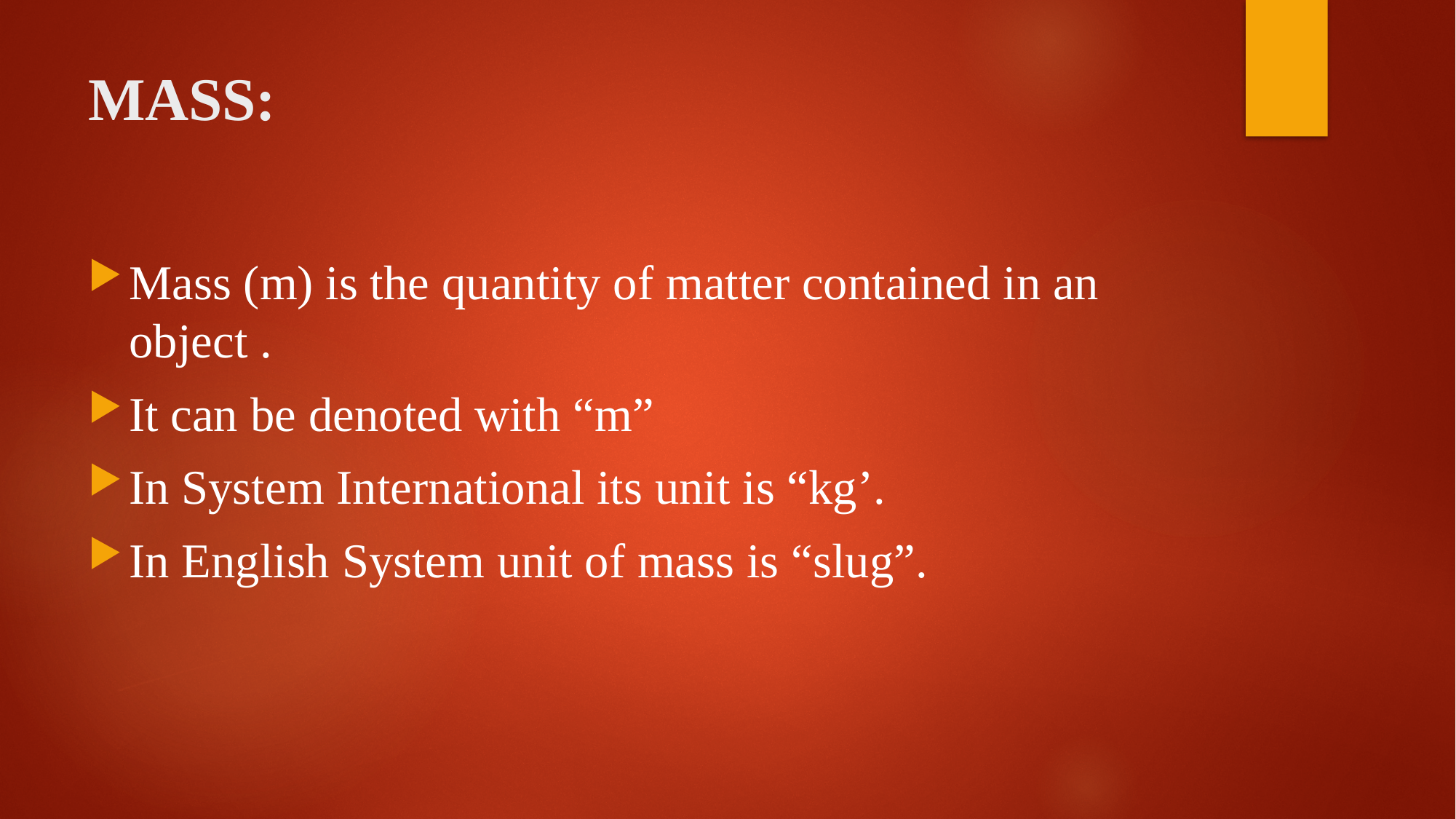

# MASS:
Mass (m) is the quantity of matter contained in an object .
It can be denoted with “m”
In System International its unit is “kg’.
In English System unit of mass is “slug”.